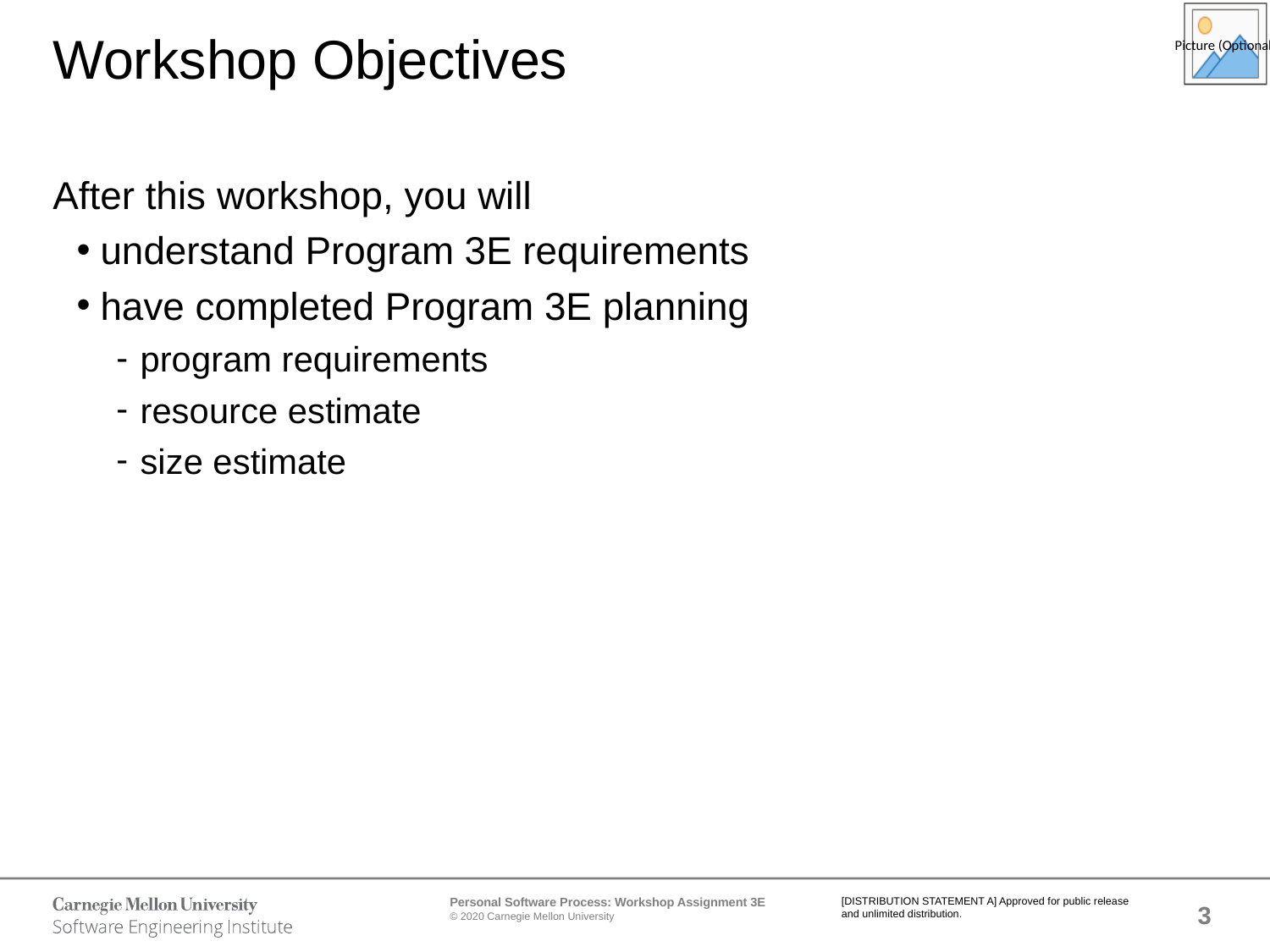

# Workshop Objectives
After this workshop, you will
understand Program 3E requirements
have completed Program 3E planning
program requirements
resource estimate
size estimate